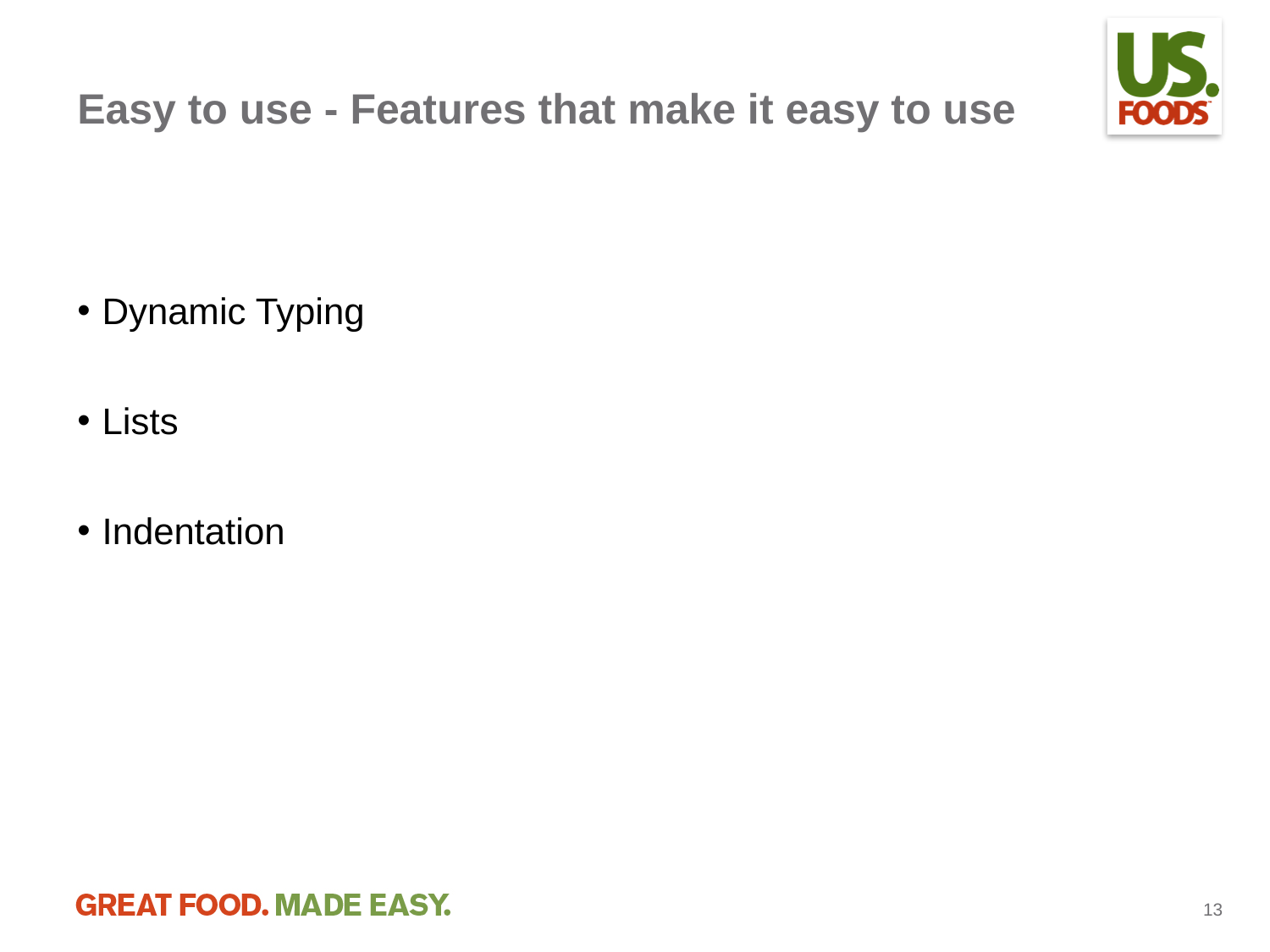

# Easy to use - Features that make it easy to use

Dynamic Typing

Lists

Indentation